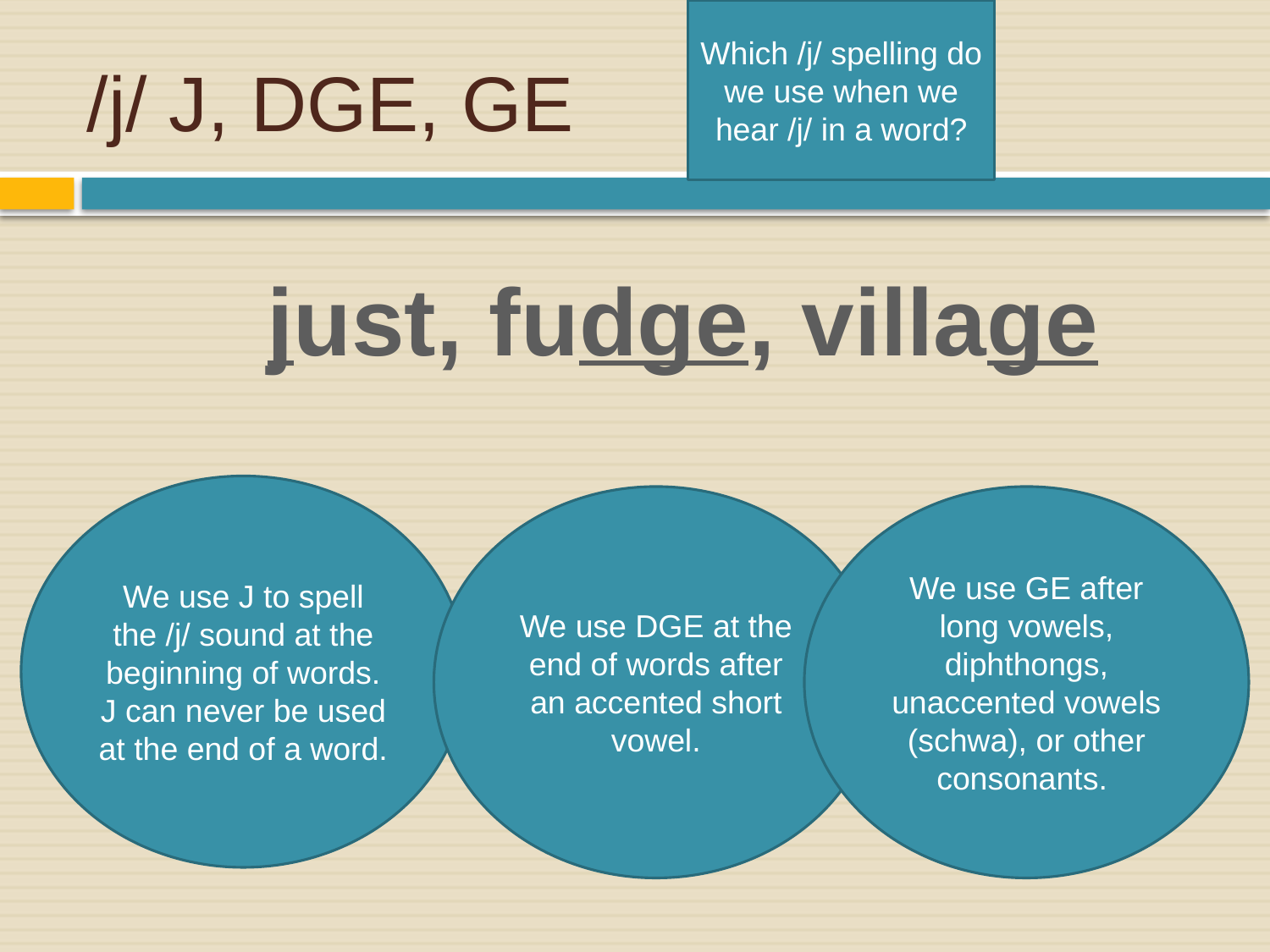

Which /j/ spelling do we use when we hear /j/ in a word?
# /j/ J, DGE, GE
just, fudge, village
We use J to spell the /j/ sound at the beginning of words. J can never be used at the end of a word.
We use DGE at the end of words after an accented short vowel.
We use GE after long vowels, diphthongs, unaccented vowels (schwa), or other consonants.